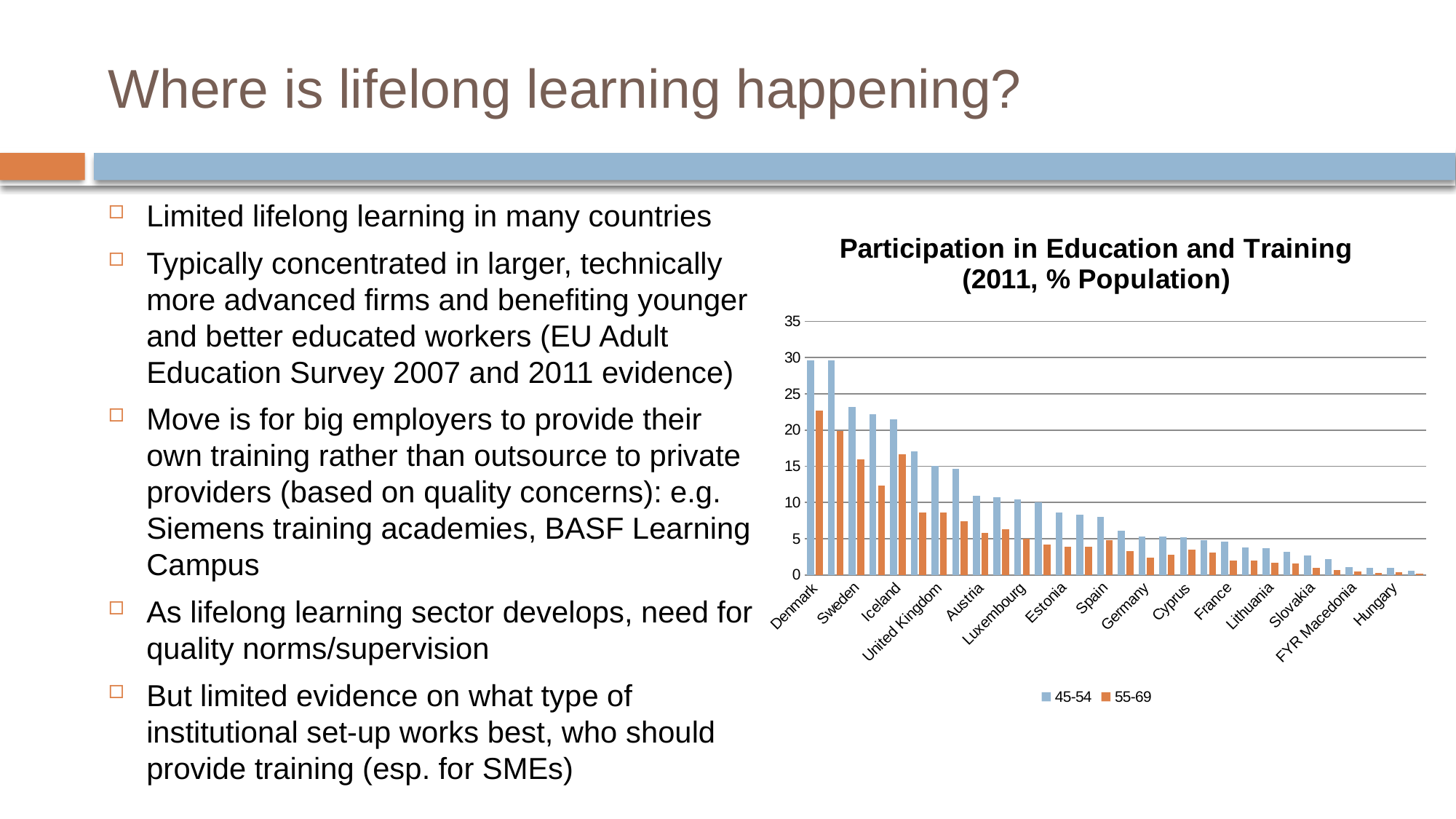

# Where is lifelong learning happening?
Limited lifelong learning in many countries
Typically concentrated in larger, technically more advanced firms and benefiting younger and better educated workers (EU Adult Education Survey 2007 and 2011 evidence)
Move is for big employers to provide their own training rather than outsource to private providers (based on quality concerns): e.g. Siemens training academies, BASF Learning Campus
As lifelong learning sector develops, need for quality norms/supervision
But limited evidence on what type of institutional set-up works best, who should provide training (esp. for SMEs)

### Chart: Participation in Education and Training (2011, % Population)

| Category | 45-54 | 55-69 |
|---|---|---|
| Denmark | 29.6 | 22.7 |
| Switzerland | 29.6 | 19.9 |
| Sweden | 23.2 | 16.0 |
| Finland | 22.2 | 12.3 |
| Iceland | 21.5 | 16.7 |
| Norway | 17.1 | 8.6 |
| United Kingdom | 15.0 | 8.6 |
| Netherlands | 14.6 | 7.4 |
| Austria | 10.9 | 5.8 |
| Slovenia | 10.7 | 6.3 |
| Luxembourg | 10.4 | 5.0 |
| Czech Republic | 10.0 | 4.2 |
| Estonia | 8.6 | 3.9 |
| Portugal | 8.3 | 3.9 |
| Spain | 8.0 | 4.8 |
| Belgium | 6.1 | 3.3 |
| Germany | 5.3 | 2.4 |
| Ireland | 5.3 | 2.8 |
| Cyprus | 5.2 | 3.5 |
| Malta | 4.8 | 3.1 |
| France | 4.6 | 2.0 |
| Italy | 3.8 | 2.0 |
| Lithuania | 3.7 | 1.7 |
| Latvia | 3.2 | 1.6 |
| Slovakia | 2.7 | 1.0 |
| Poland | 2.2 | 0.7 |
| FYR Macedonia | 1.1 | 0.5 |
| Greece | 1.0 | 0.3 |
| Hungary | 1.0 | 0.4 |
| Turkey | 0.6 | 0.2 |